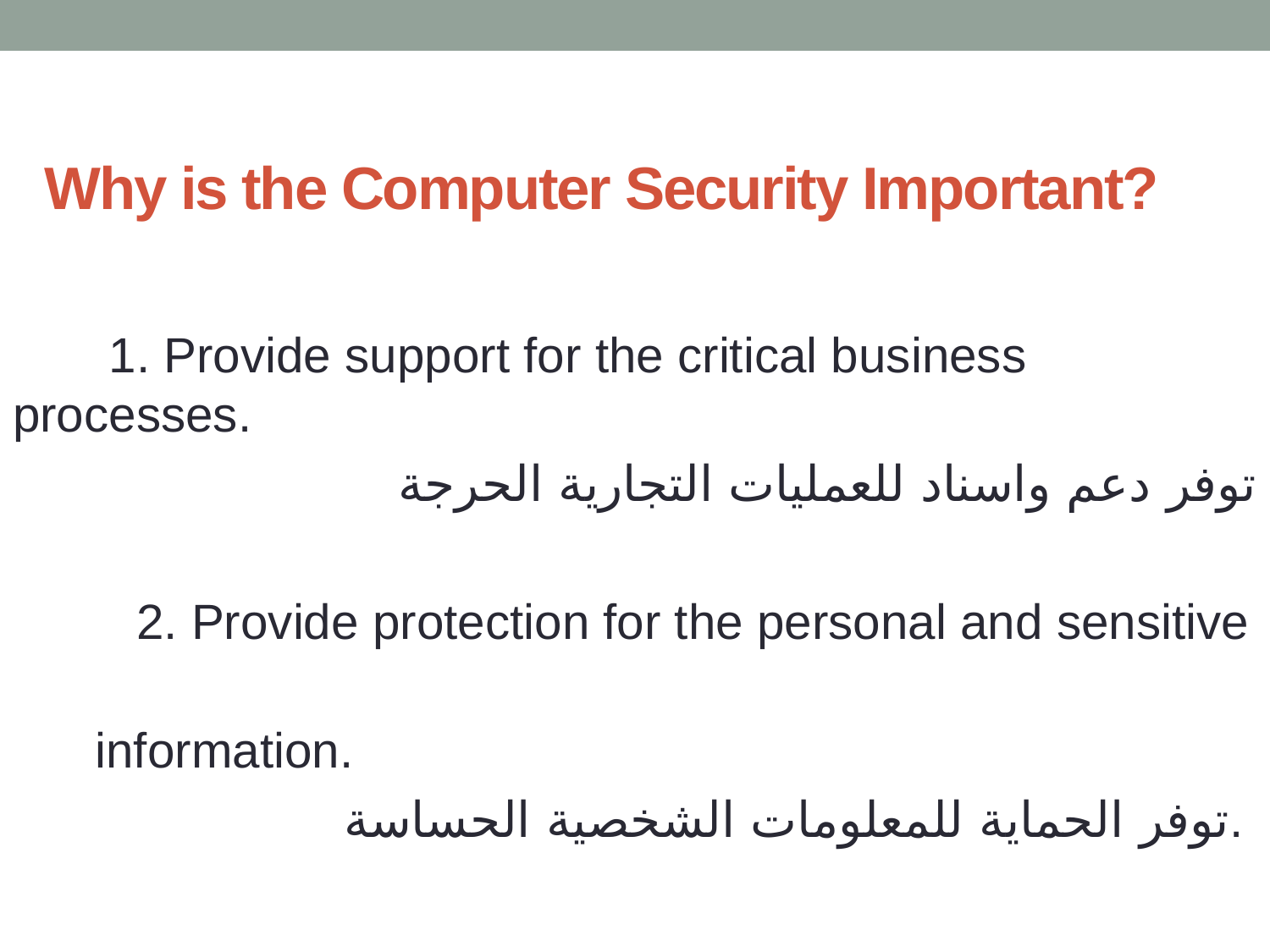

# Why is the Computer Security Important?
       1. Provide support for the critical business processes.
       توفر دعم واسناد للعمليات التجارية الحرجة

         2. Provide protection for the personal and sensitive
      information.
         توفر الحماية للمعلومات الشخصية الحساسة.